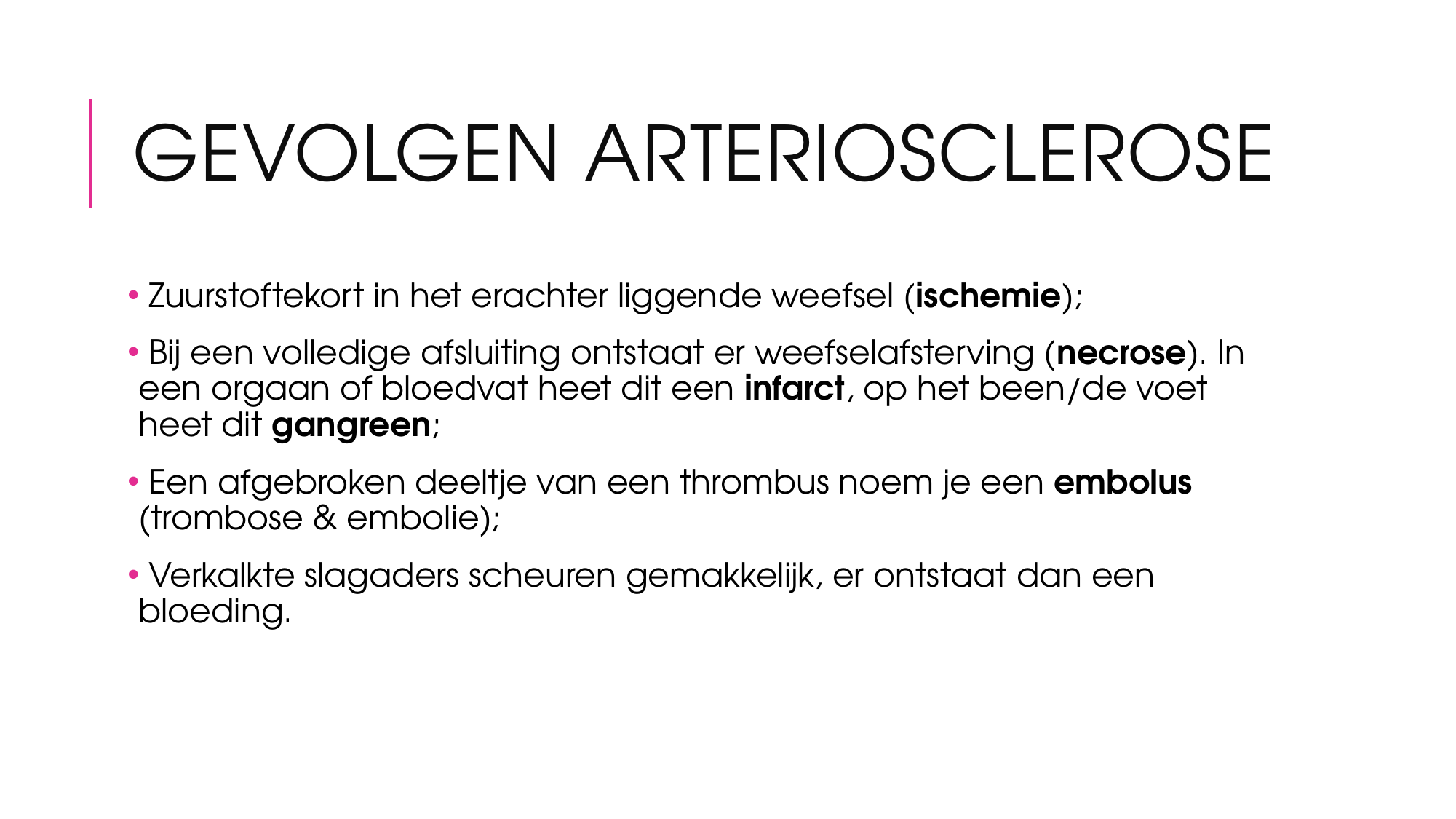

# gevolgen arteriosclerose
 Zuurstoftekort in het erachter liggende weefsel (ischemie);
 Bij een volledige afsluiting ontstaat er weefselafsterving (necrose). In een orgaan of bloedvat heet dit een infarct, op het been/de voet heet dit gangreen;
 Een afgebroken deeltje van een thrombus noem je een embolus (trombose & embolie);
 Verkalkte slagaders scheuren gemakkelijk, er ontstaat dan een bloeding.